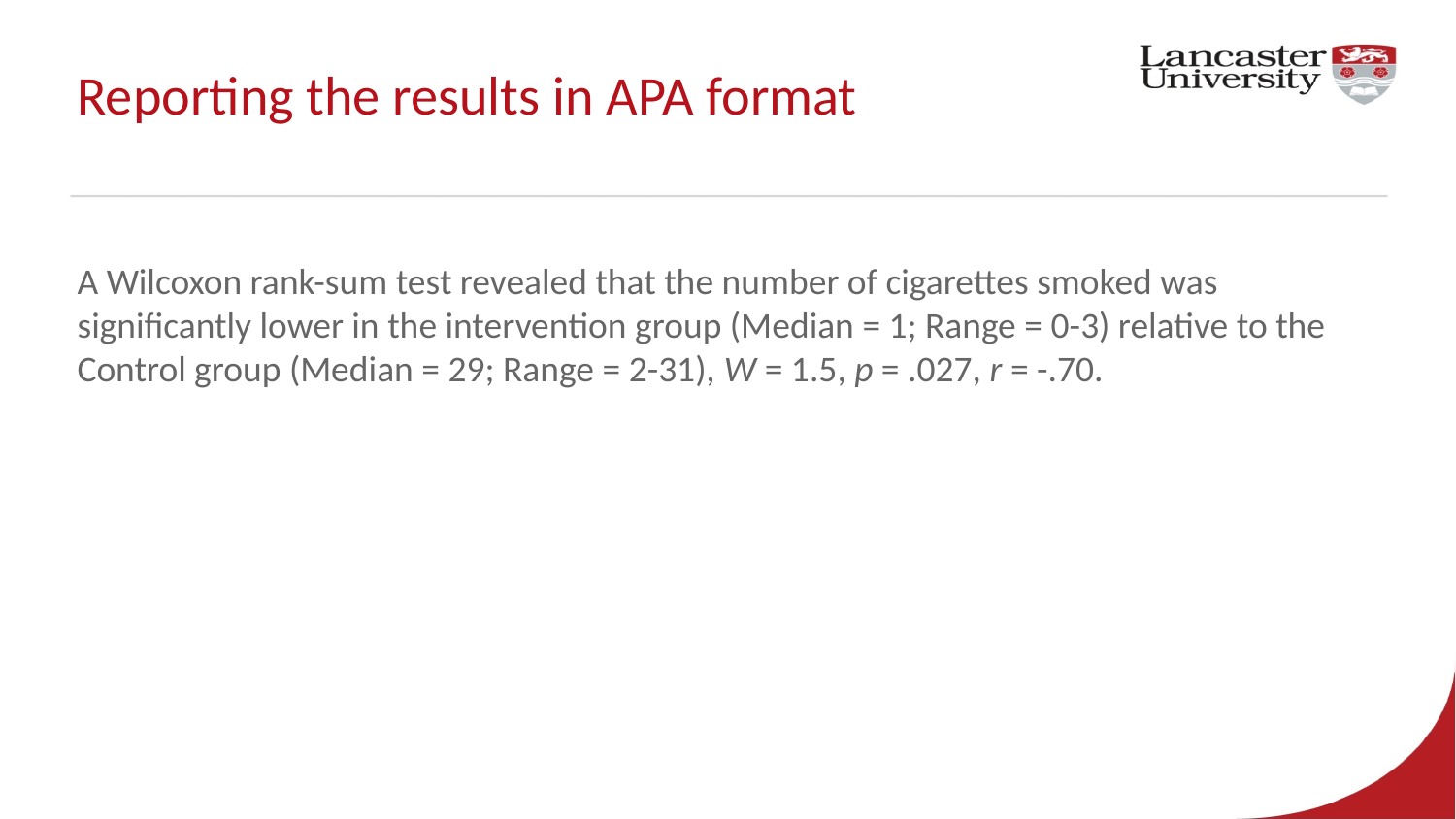

# Reporting the results in APA format
A Wilcoxon rank-sum test revealed that the number of cigarettes smoked was significantly lower in the intervention group (Median = 1; Range = 0-3) relative to the Control group (Median = 29; Range = 2-31), W = 1.5, p = .027, r = -.70.